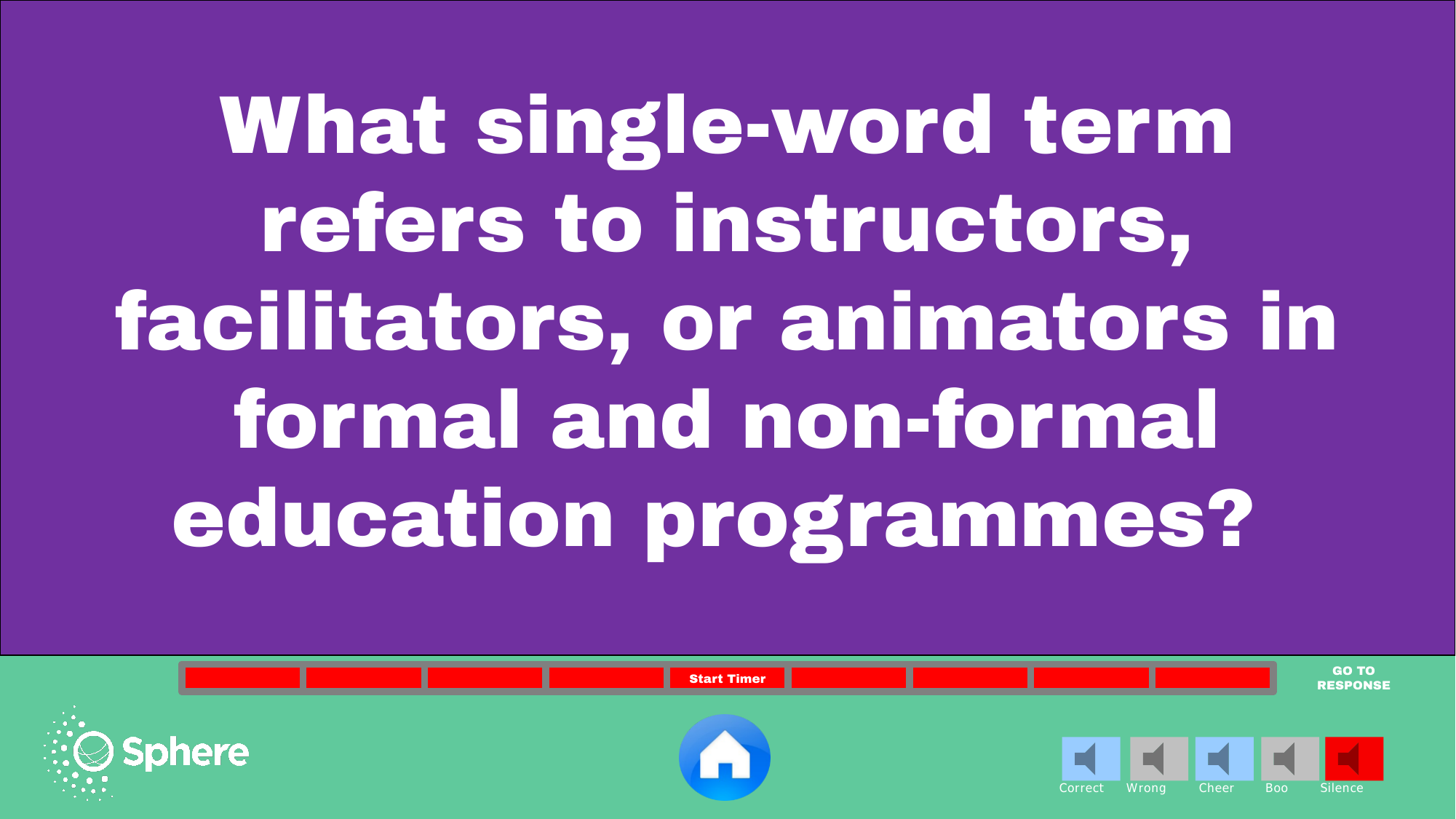

What single-word term refers to instructors, facilitators, or animators in formal and non-formal education programmes?